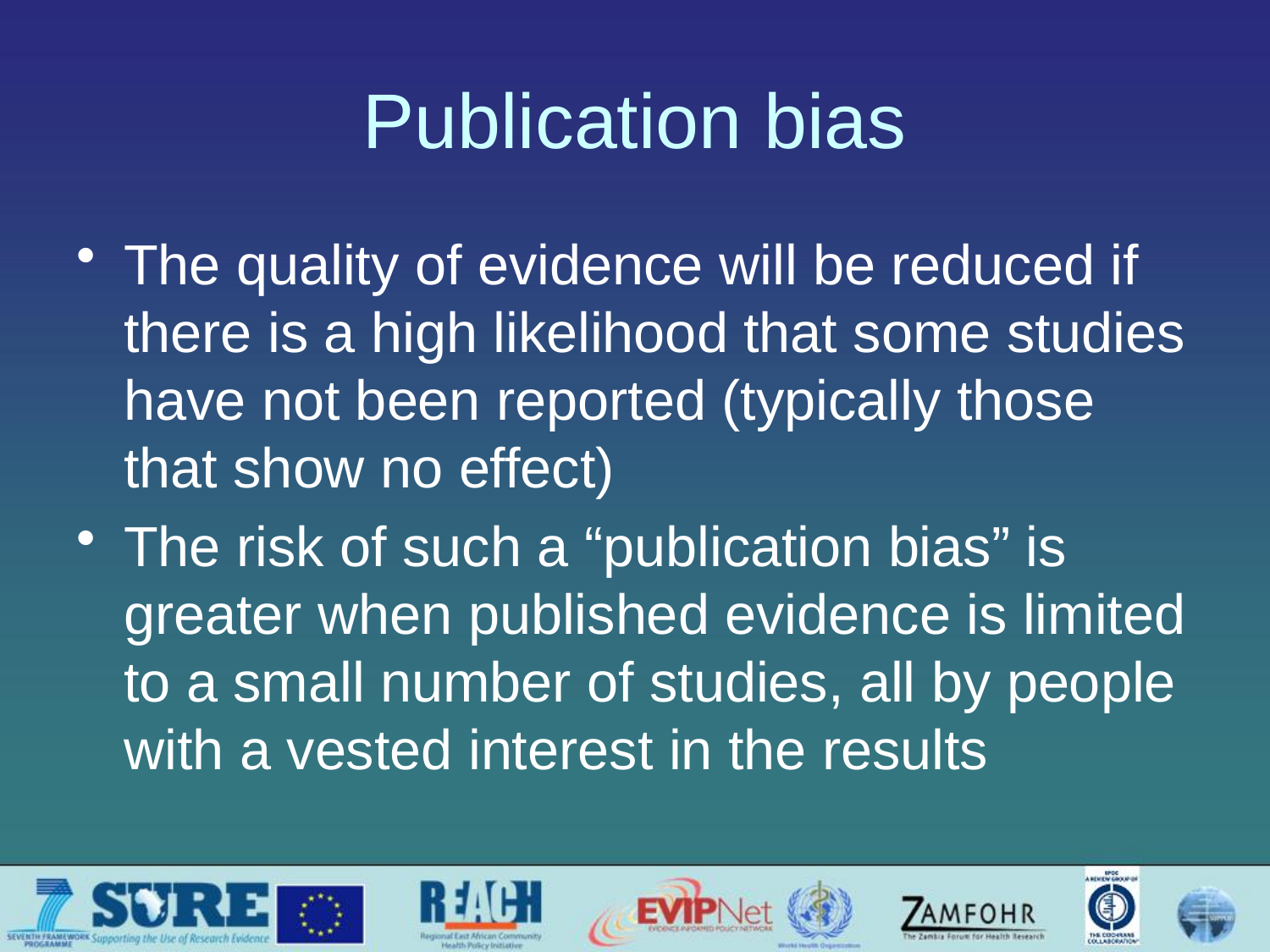

# Publication bias
The quality of evidence will be reduced if there is a high likelihood that some studies have not been reported (typically those that show no effect)
The risk of such a “publication bias” is greater when published evidence is limited to a small number of studies, all by people with a vested interest in the results